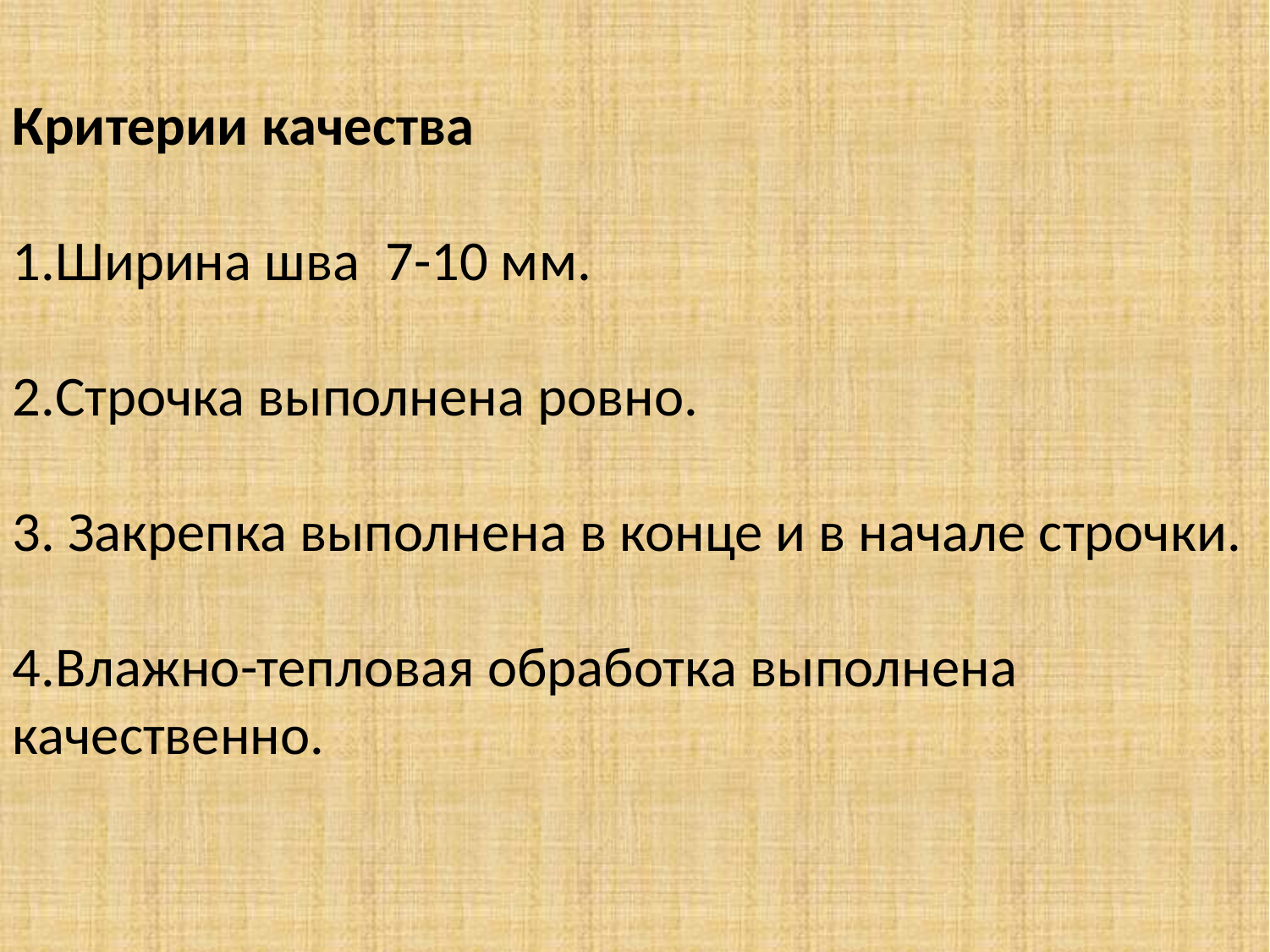

Критерии качества

1.Ширина шва  7-10 мм.

2.Строчка выполнена ровно.

3. Закрепка выполнена в конце и в начале строчки.

4.Влажно-тепловая обработка выполнена качественно.